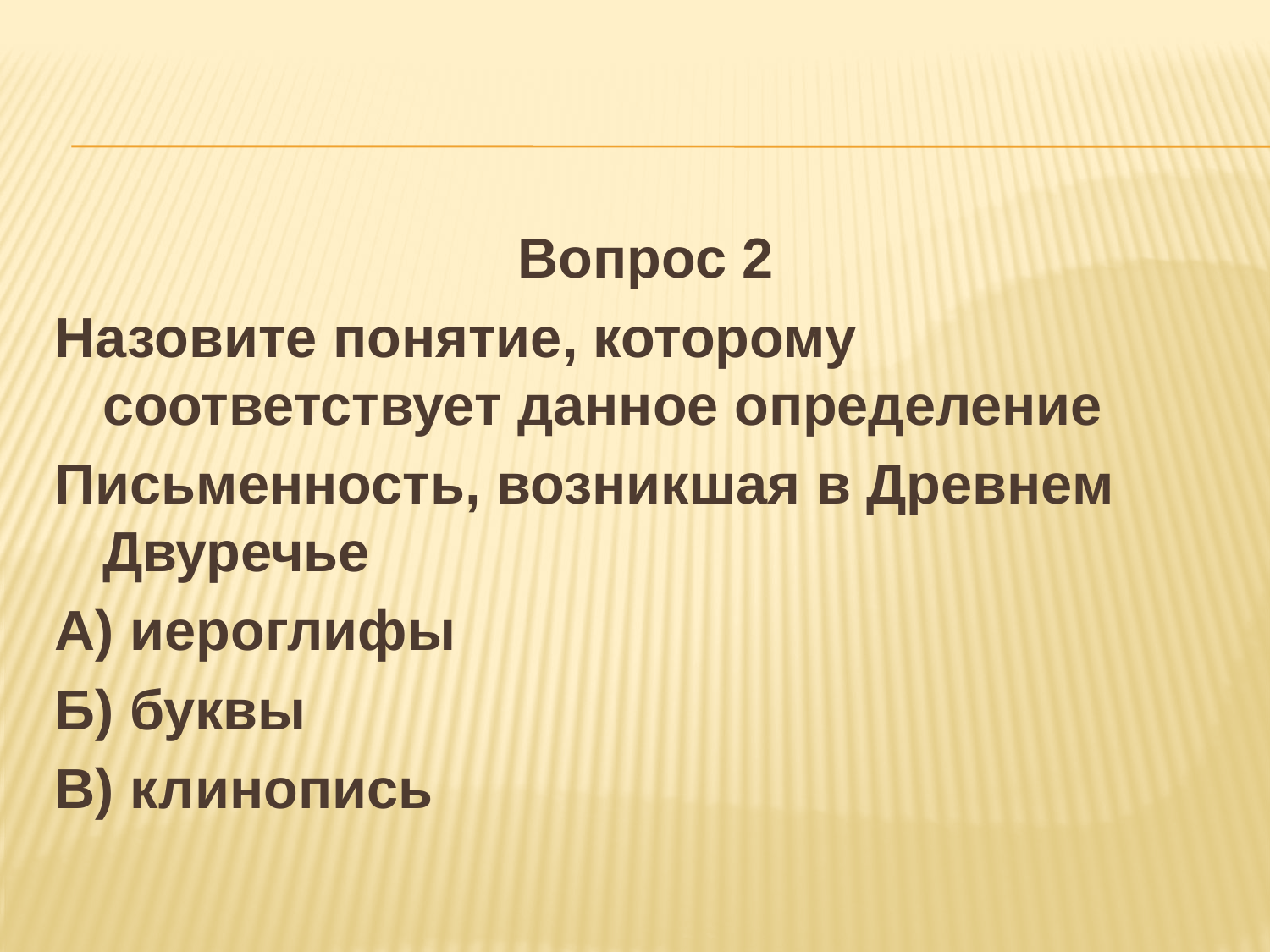

Вопрос 2
Назовите понятие, которому соответствует данное определение
Письменность, возникшая в Древнем Двуречье
А) иероглифы
Б) буквы
В) клинопись